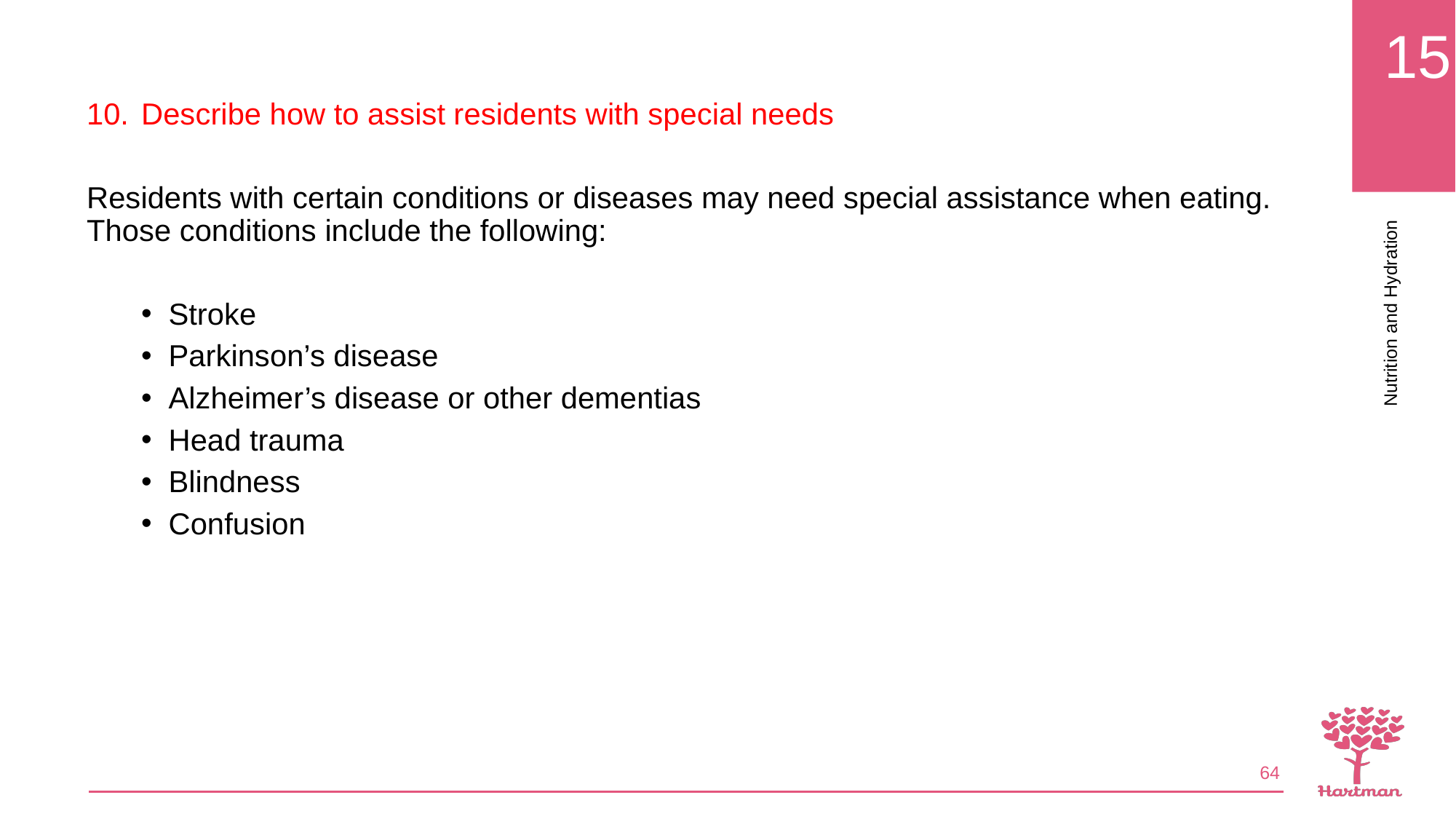

Describe how to assist residents with special needs

Residents with certain conditions or diseases may need special assistance when eating. Those conditions include the following:

Stroke
Parkinson’s disease
Alzheimer’s disease or other dementias
Head trauma
Blindness
Confusion

64